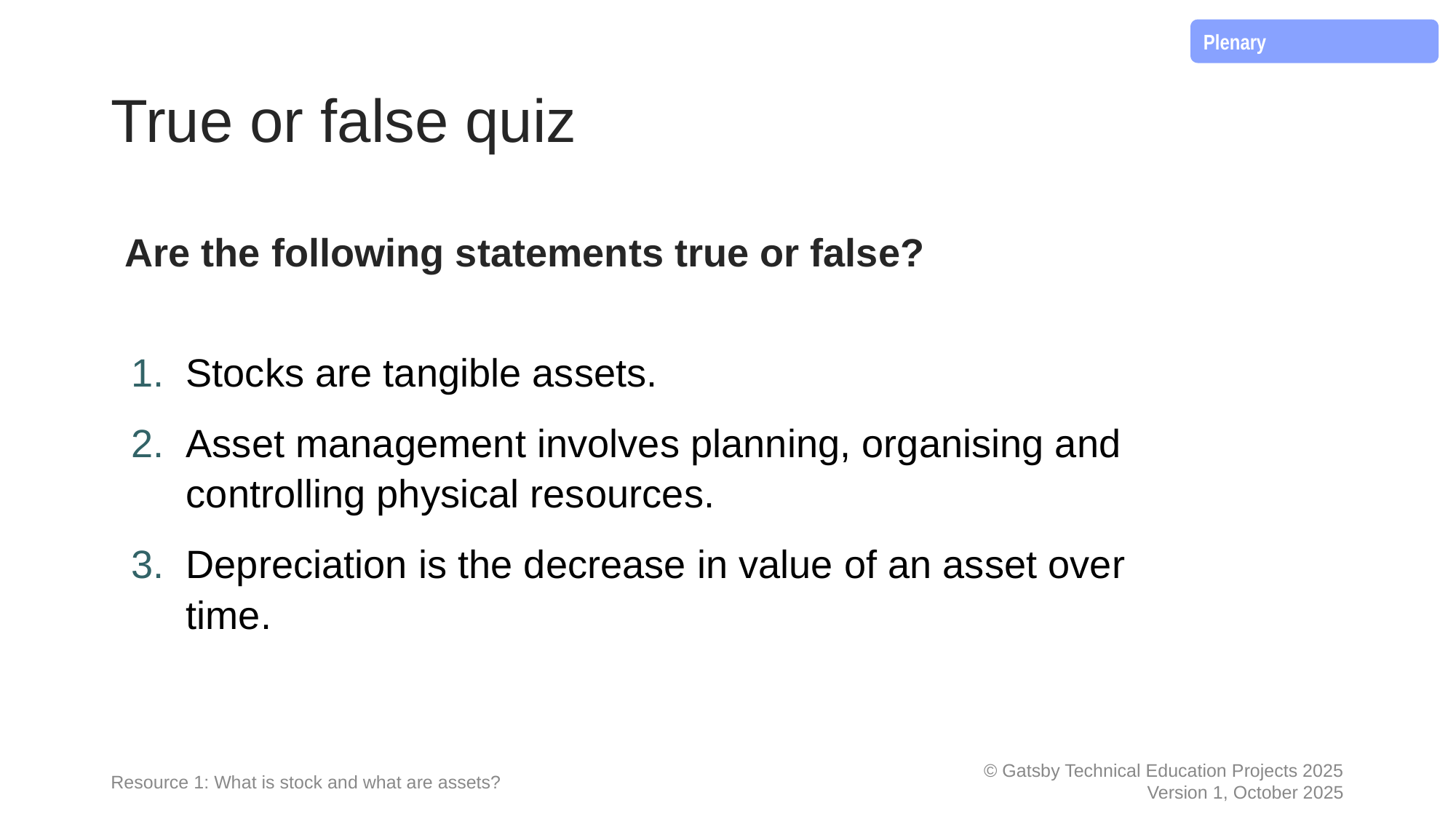

Plenary
# True or false quiz
Are the following statements true or false?

Stocks are tangible assets.
Asset management involves planning, organising and controlling physical resources.
Depreciation is the decrease in value of an asset over time.
Resource 1: What is stock and what are assets?